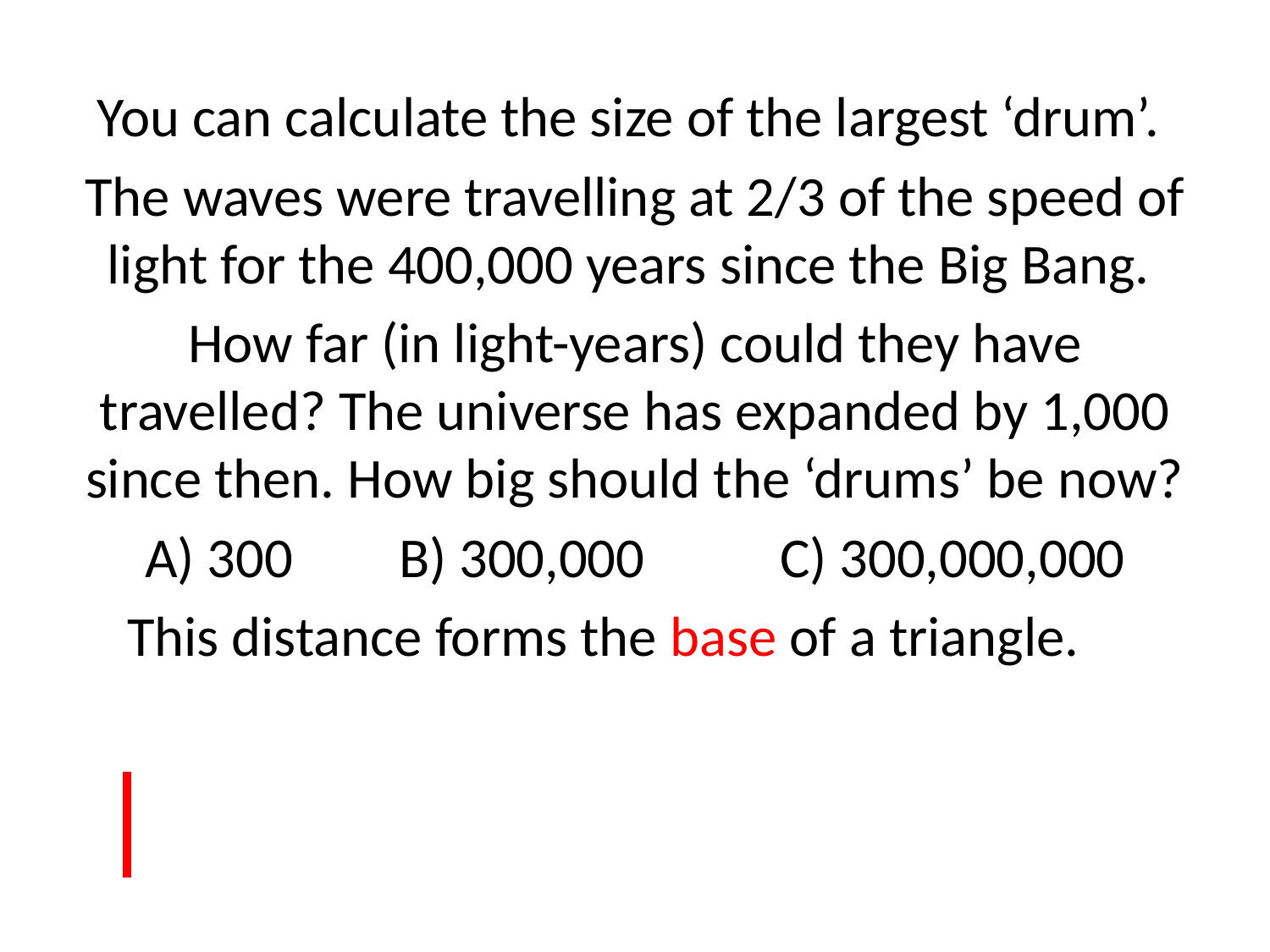

You can calculate the size of the largest ‘drum’.
The waves were travelling at 2/3 of the speed of light for the 400,000 years since the Big Bang.
How far (in light-years) could they have travelled? The universe has expanded by 1,000 since then. How big should the ‘drums’ be now?
A) 300	B) 300,000		C) 300,000,000
This distance forms the base of a triangle.